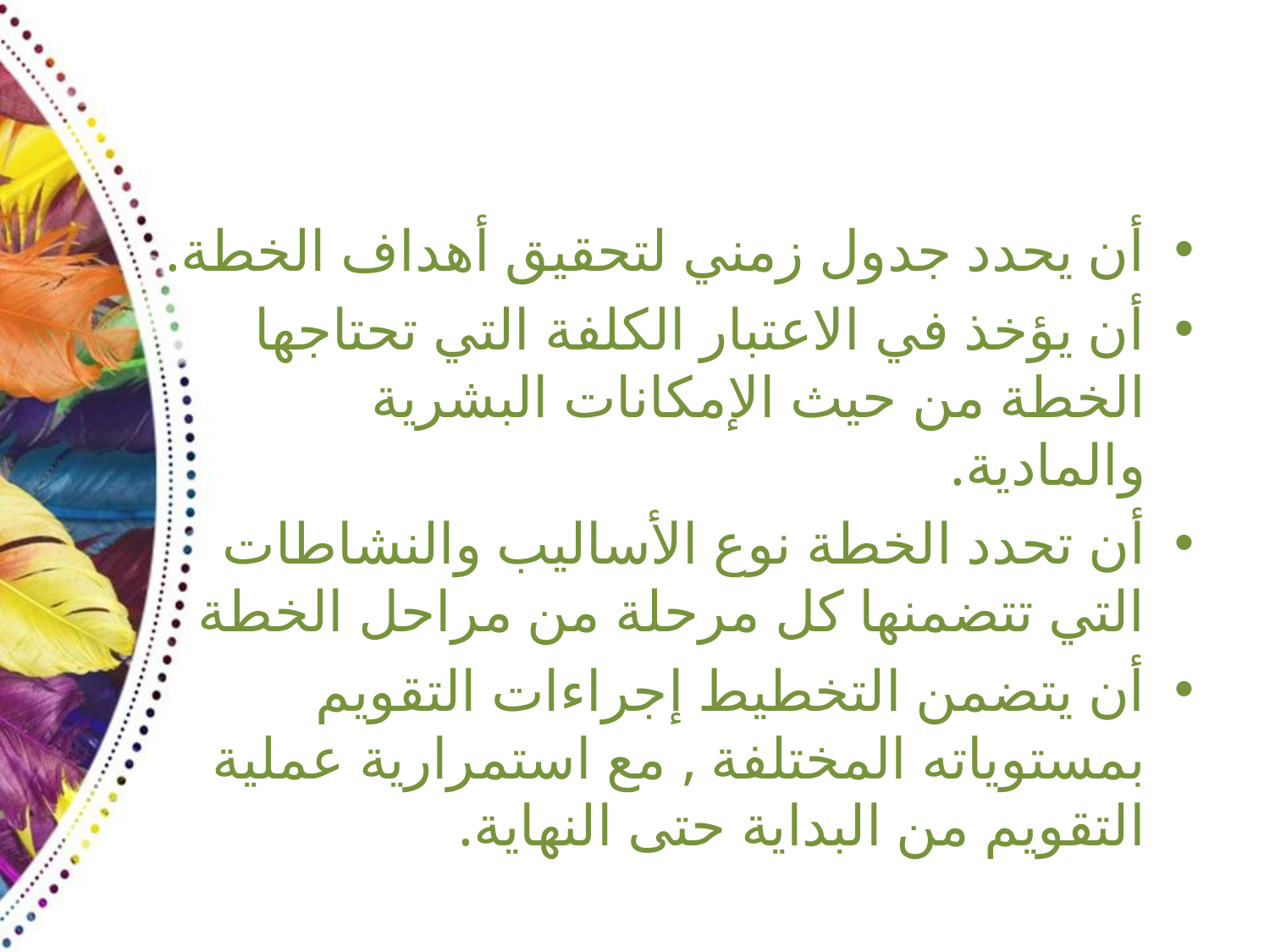

أن يحدد جدول زمني لتحقيق أهداف الخطة.
أن يؤخذ في الاعتبار الكلفة التي تحتاجها الخطة من حيث الإمكانات البشرية والمادية.
أن تحدد الخطة نوع الأساليب والنشاطات التي تتضمنها كل مرحلة من مراحل الخطة
أن يتضمن التخطيط إجراءات التقويم بمستوياته المختلفة , مع استمرارية عملية التقويم من البداية حتى النهاية.